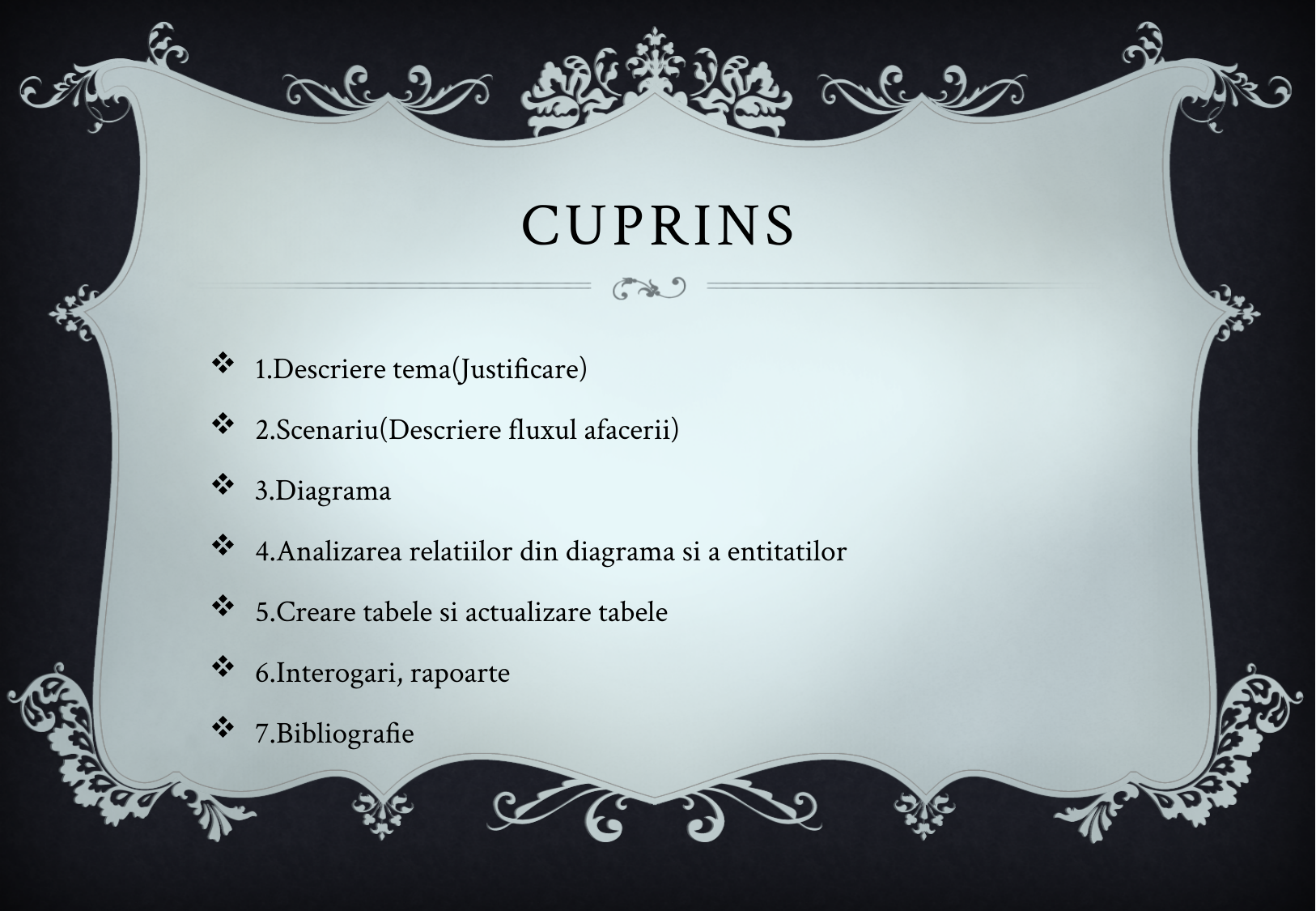

# CUPRINS
1.Descriere tema(Justificare)
2.Scenariu(Descriere fluxul afacerii)
3.Diagrama
4.Analizarea relatiilor din diagrama si a entitatilor
5.Creare tabele si actualizare tabele
6.Interogari, rapoarte
7.Bibliografie